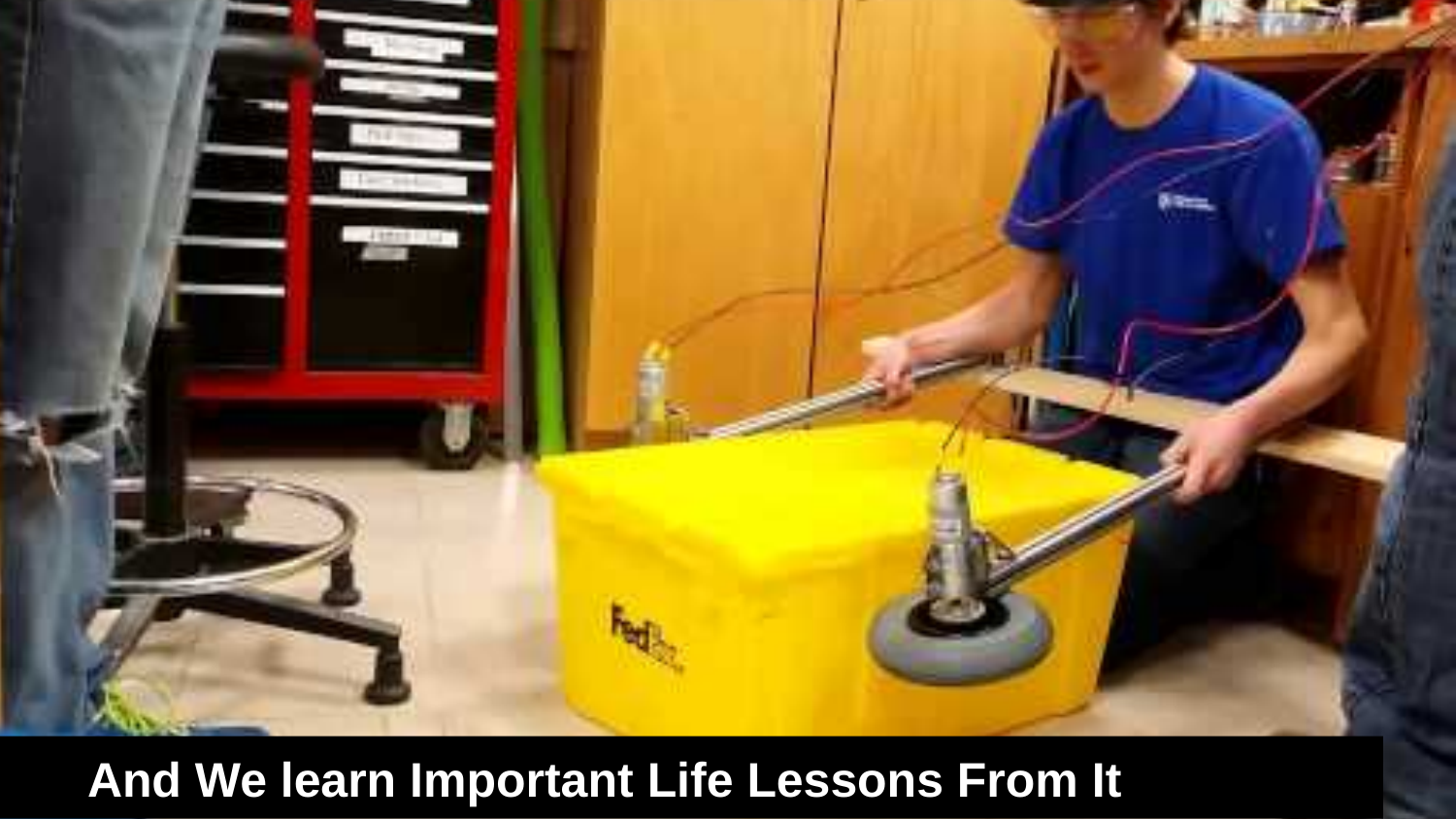

And We learn Important Life Lessons From It